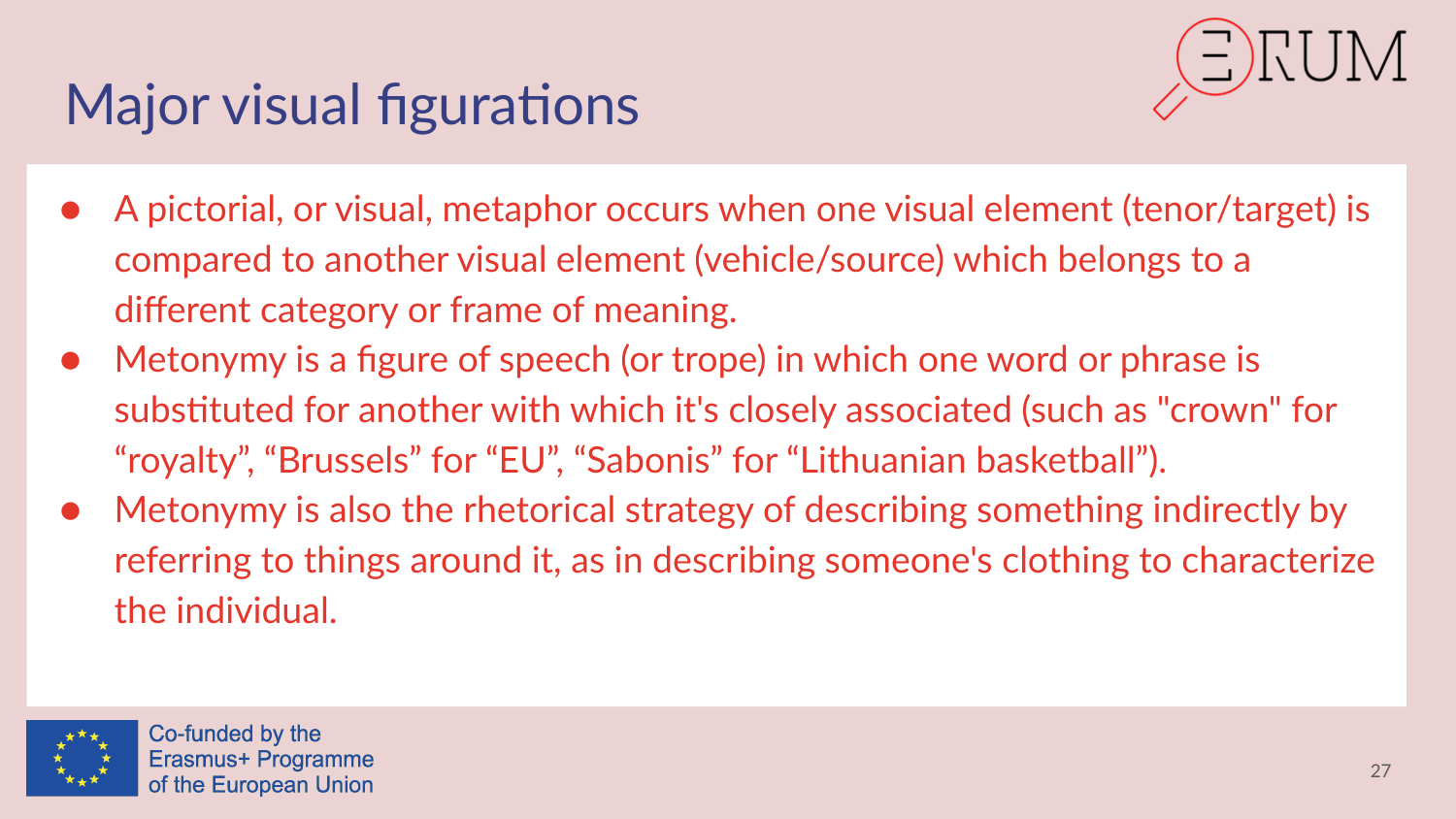

# Major visual figurations
A pictorial, or visual, metaphor occurs when one visual element (tenor/target) is compared to another visual element (vehicle/source) which belongs to a different category or frame of meaning.
Metonymy is a figure of speech (or trope) in which one word or phrase is substituted for another with which it's closely associated (such as "crown" for “royalty”, “Brussels” for “EU”, “Sabonis” for “Lithuanian basketball”).
Metonymy is also the rhetorical strategy of describing something indirectly by referring to things around it, as in describing someone's clothing to characterize the individual.
27